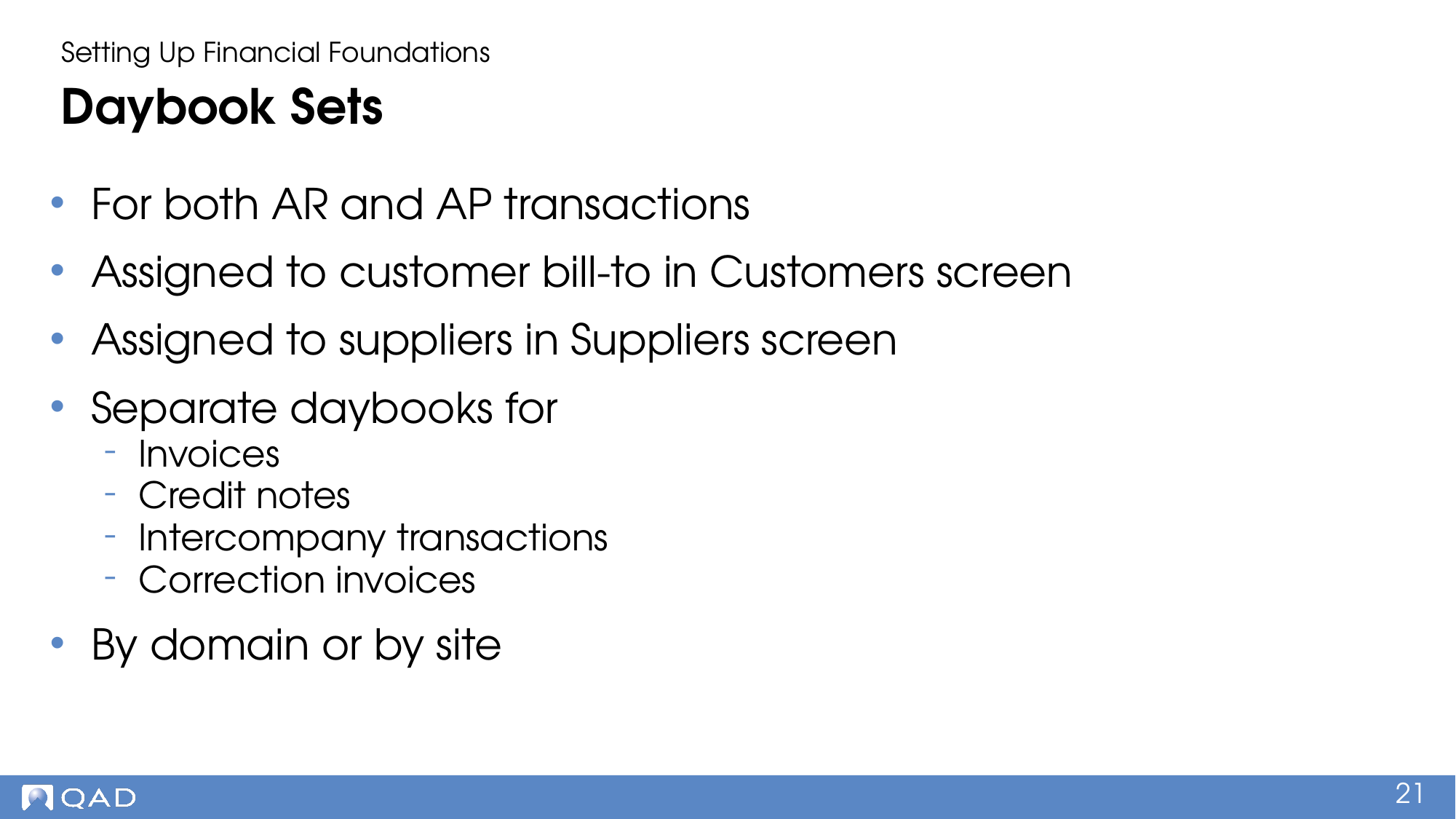

Setting Up Financial Foundations
# Daybook Sets
For both AR and AP transactions
Assigned to customer bill-to in Customers screen
Assigned to suppliers in Suppliers screen
Separate daybooks for
Invoices
Credit notes
Intercompany transactions
Correction invoices
By domain or by site

21